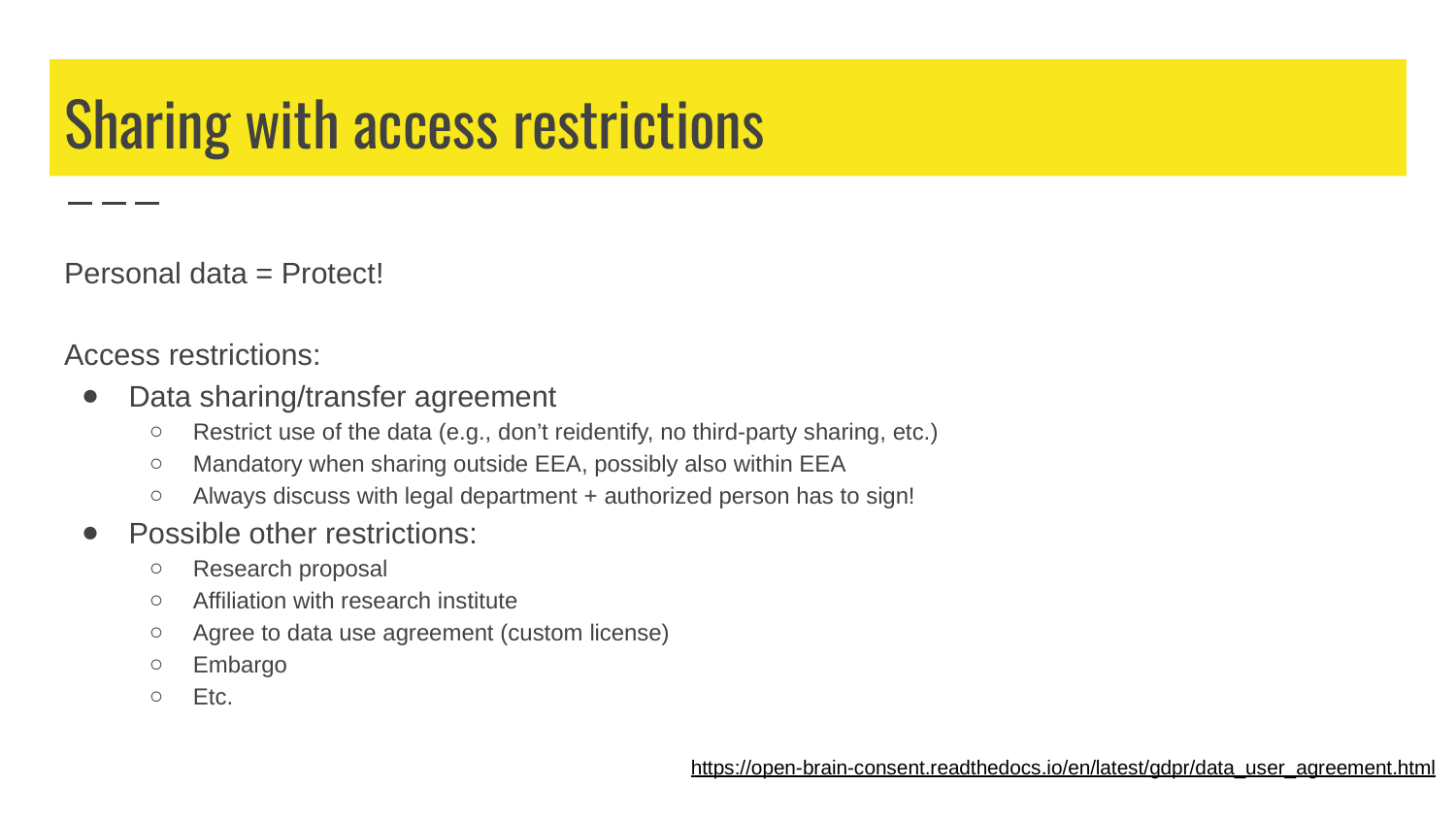

# Sharing with access restrictions
Personal data = Protect!

Access restrictions:
Data sharing/transfer agreement
Restrict use of the data (e.g., don’t reidentify, no third-party sharing, etc.)
Mandatory when sharing outside EEA, possibly also within EEA
Always discuss with legal department + authorized person has to sign!
Possible other restrictions:
Research proposal
Affiliation with research institute
Agree to data use agreement (custom license)
Embargo
Etc.
https://open-brain-consent.readthedocs.io/en/latest/gdpr/data_user_agreement.html